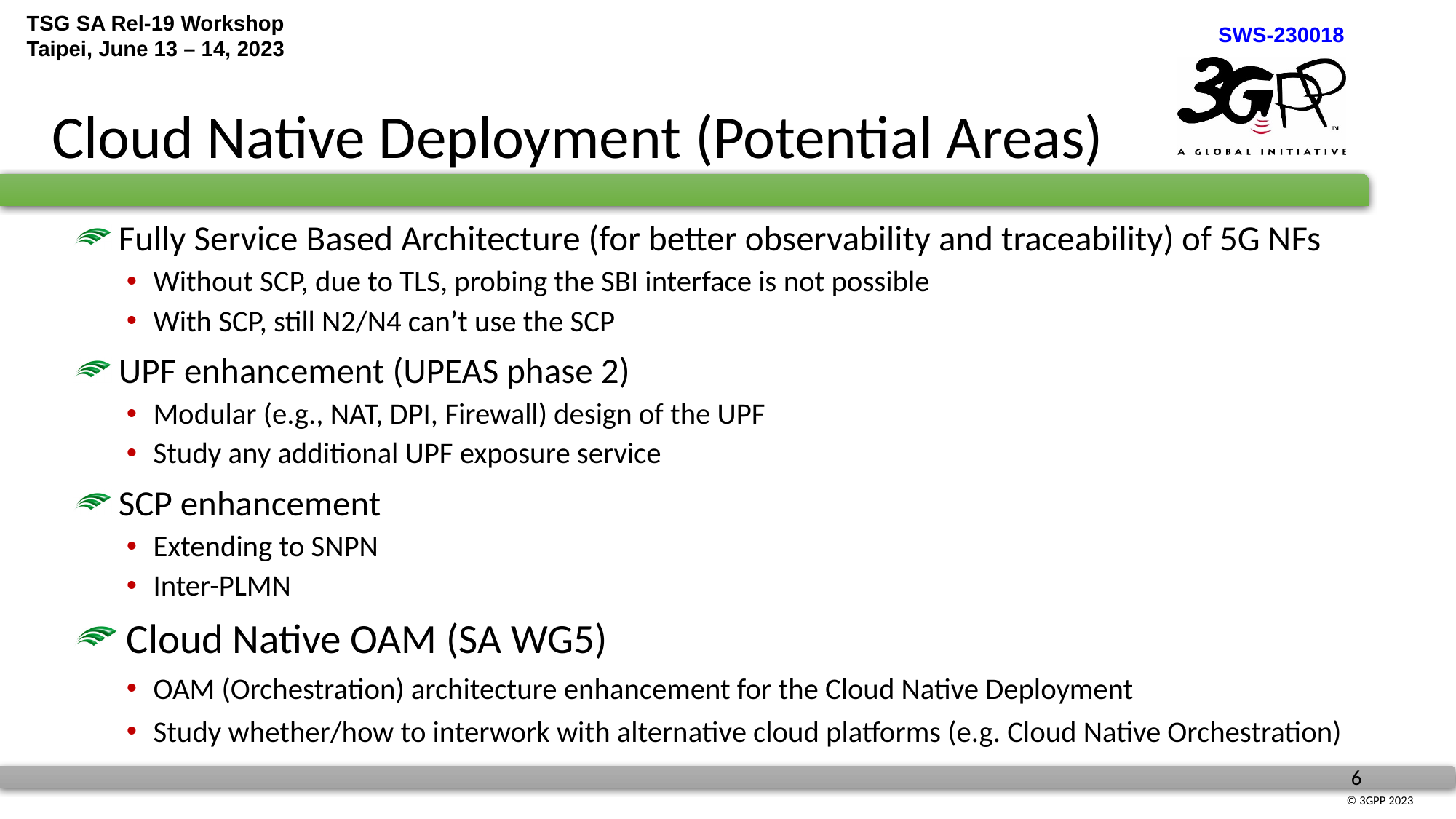

# Cloud Native Deployment (Potential Areas)
 Fully Service Based Architecture (for better observability and traceability) of 5G NFs
Without SCP, due to TLS, probing the SBI interface is not possible
With SCP, still N2/N4 can’t use the SCP
 UPF enhancement (UPEAS phase 2)
Modular (e.g., NAT, DPI, Firewall) design of the UPF
Study any additional UPF exposure service
 SCP enhancement
Extending to SNPN
Inter-PLMN
 Cloud Native OAM (SA WG5)
OAM (Orchestration) architecture enhancement for the Cloud Native Deployment
Study whether/how to interwork with alternative cloud platforms (e.g. Cloud Native Orchestration)